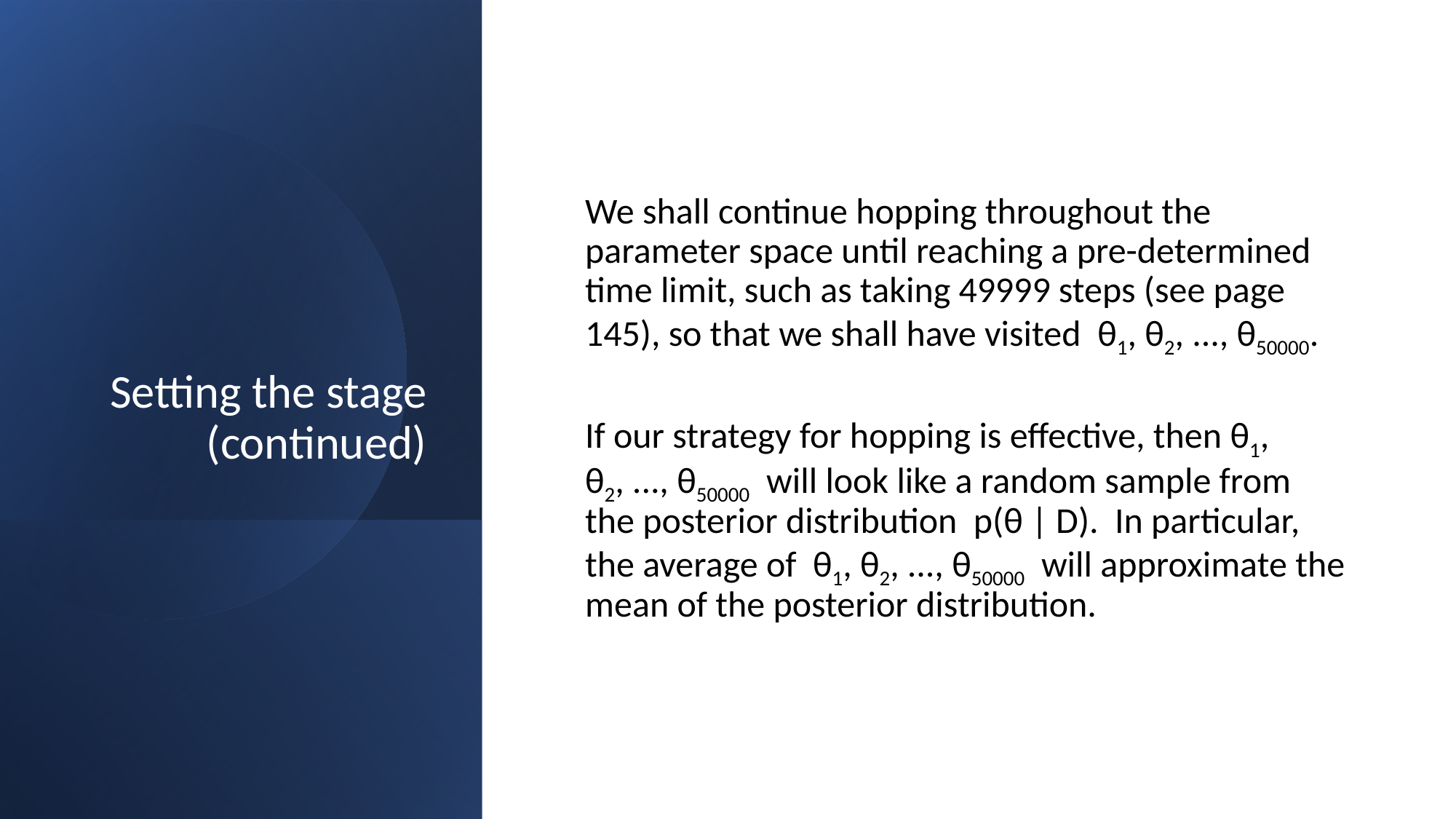

# Setting the stage (continued)
We shall continue hopping throughout the parameter space until reaching a pre-determined time limit, such as taking 49999 steps (see page 145), so that we shall have visited  θ1, θ2, ..., θ50000.

If our strategy for hopping is effective, then θ1, θ2, ..., θ50000  will look like a random sample from the posterior distribution  p(θ | D).  In particular, the average of  θ1, θ2, ..., θ50000  will approximate the mean of the posterior distribution.